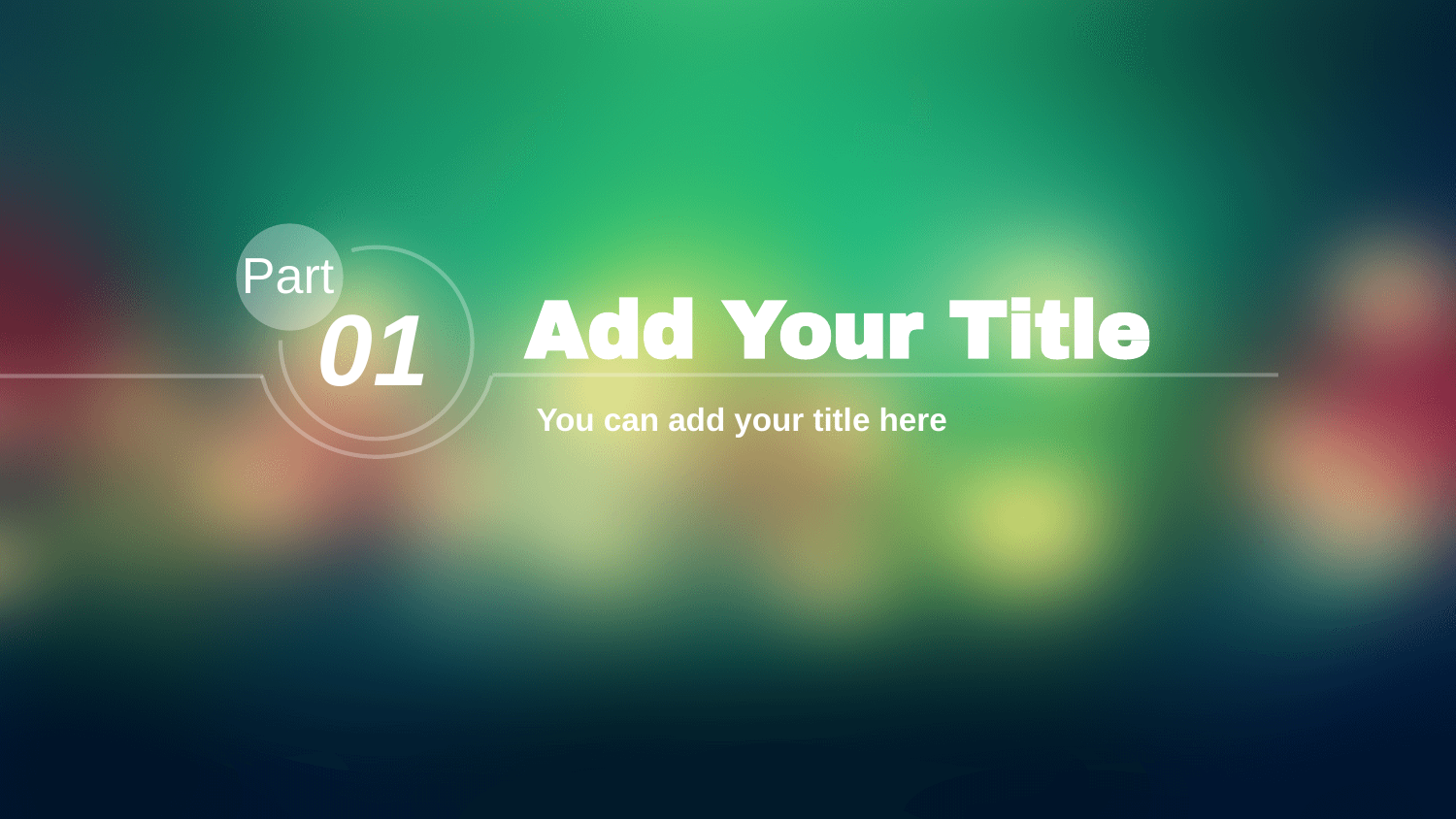

Part
Add Your Title

01

You can add your title here